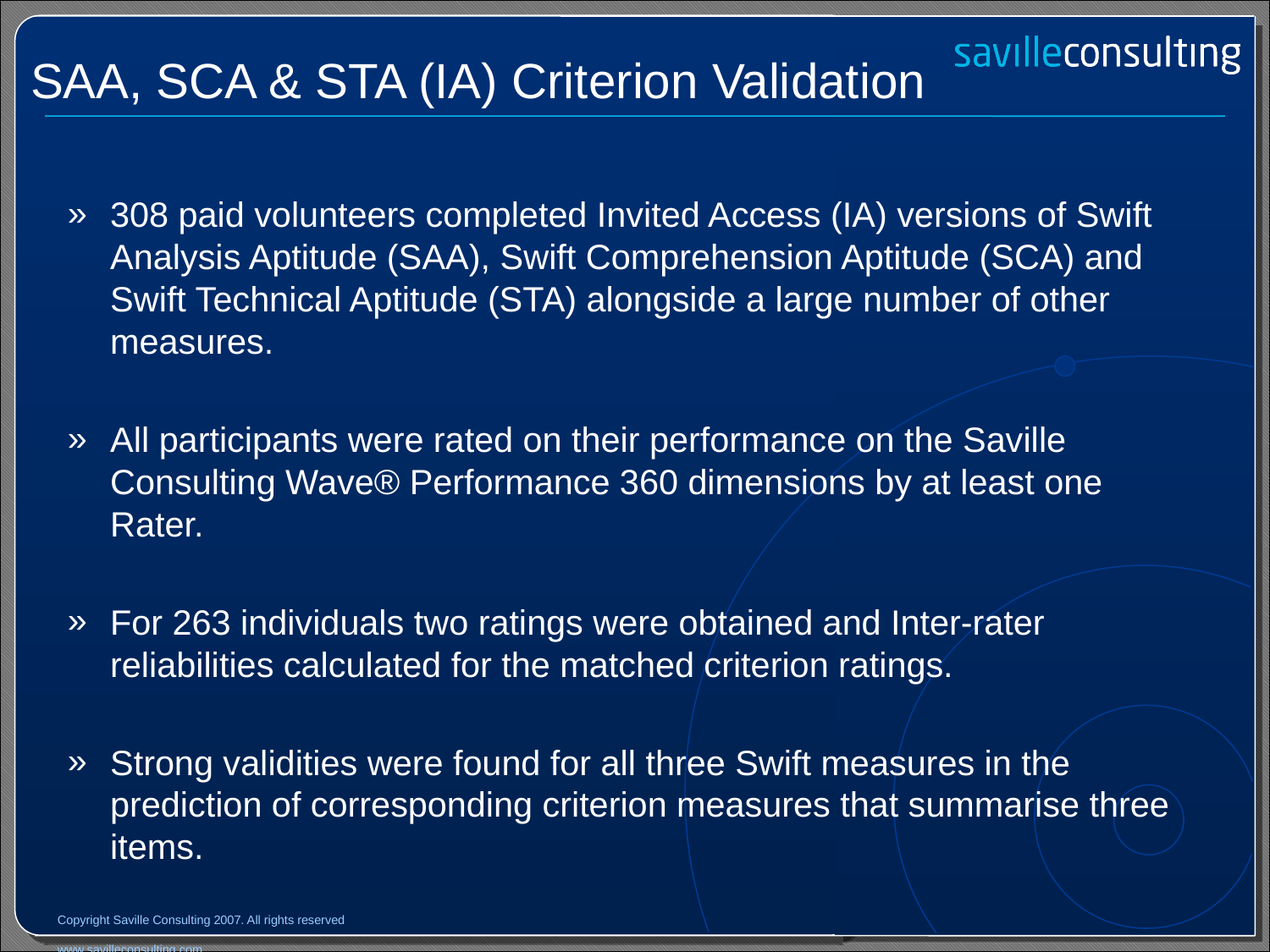

SAA, SCA & STA (IA) Criterion Validation

308 paid volunteers completed Invited Access (IA) versions of Swift Analysis Aptitude (SAA), Swift Comprehension Aptitude (SCA) and Swift Technical Aptitude (STA) alongside a large number of other measures.

All participants were rated on their performance on the Saville Consulting Wave® Performance 360 dimensions by at least one Rater.

For 263 individuals two ratings were obtained and Inter-rater reliabilities calculated for the matched criterion ratings.

Strong validities were found for all three Swift measures in the prediction of corresponding criterion measures that summarise three items.